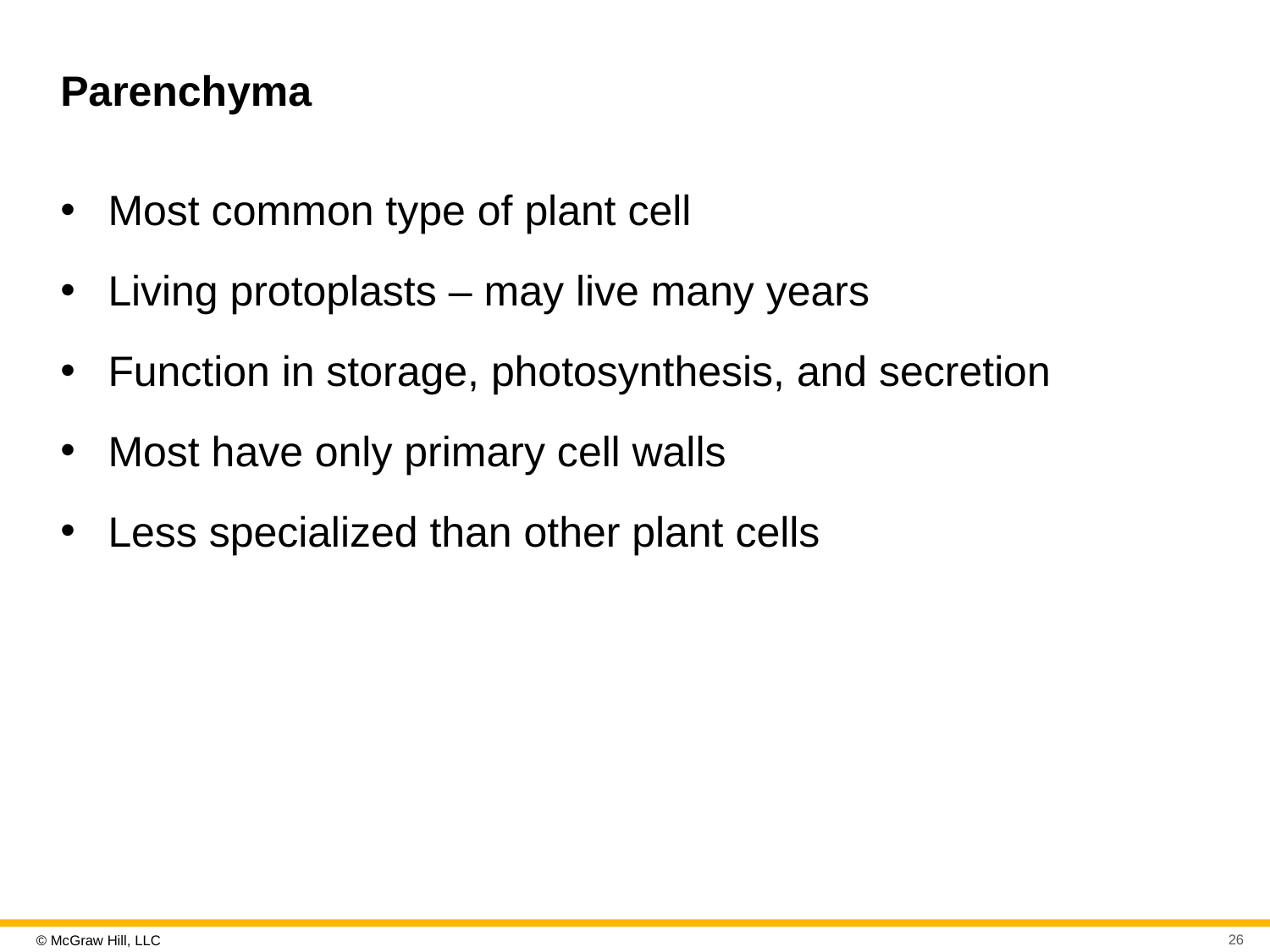

# Parenchyma
Most common type of plant cell
Living protoplasts – may live many years
Function in storage, photosynthesis, and secretion
Most have only primary cell walls
Less specialized than other plant cells
26